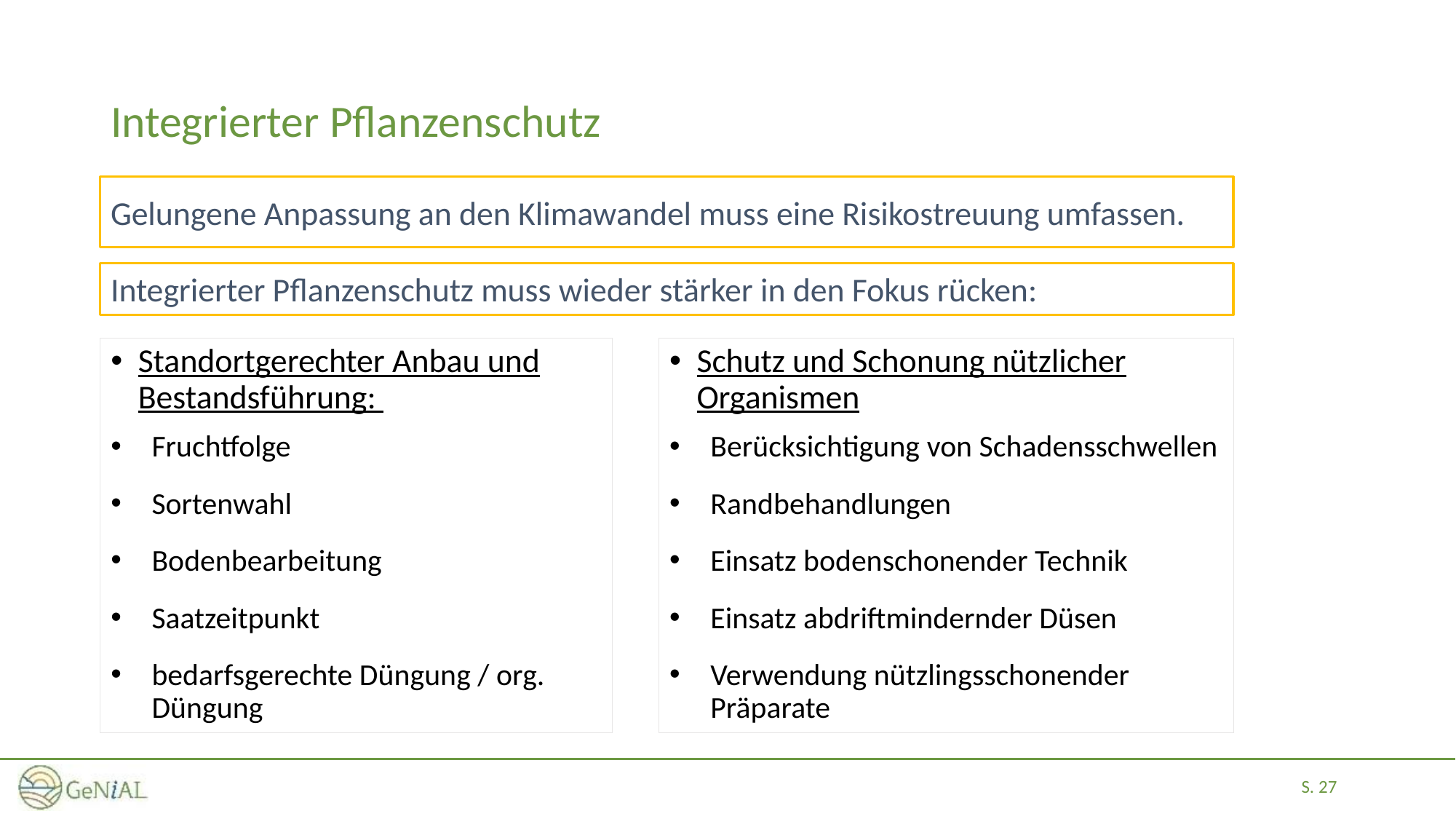

Integrierter Pflanzenschutz

Gelungene Anpassung an den Klimawandel muss eine Risikostreuung umfassen.
Integrierter Pflanzenschutz muss wieder stärker in den Fokus rücken:
Standortgerechter Anbau und Bestandsführung:
Fruchtfolge
Sortenwahl
Bodenbearbeitung
Saatzeitpunkt
bedarfsgerechte Düngung / org. Düngung

Schutz und Schonung nützlicher Organismen
Berücksichtigung von Schadensschwellen
Randbehandlungen
Einsatz bodenschonender Technik
Einsatz abdriftmindernder Düsen
Verwendung nützlingsschonender Präparate